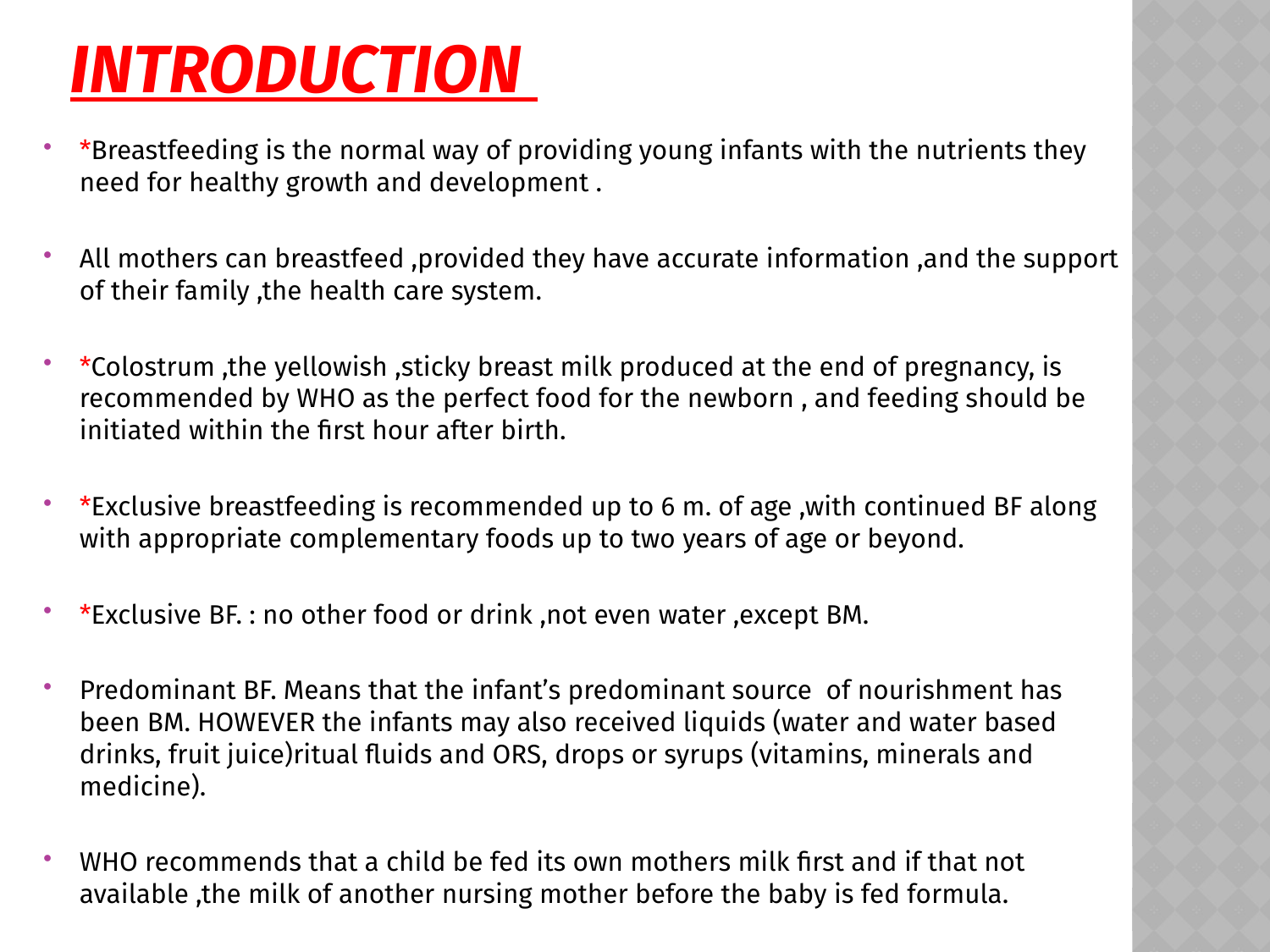

# Introduction
*Breastfeeding is the normal way of providing young infants with the nutrients they need for healthy growth and development .

All mothers can breastfeed ,provided they have accurate information ,and the support of their family ,the health care system.

*Colostrum ,the yellowish ,sticky breast milk produced at the end of pregnancy, is recommended by WHO as the perfect food for the newborn , and feeding should be initiated within the first hour after birth.

*Exclusive breastfeeding is recommended up to 6 m. of age ,with continued BF along with appropriate complementary foods up to two years of age or beyond.

*Exclusive BF. : no other food or drink ,not even water ,except BM.

Predominant BF. Means that the infant’s predominant source  of nourishment has been BM. HOWEVER the infants may also received liquids (water and water based drinks, fruit juice)ritual fluids and ORS, drops or syrups (vitamins, minerals and medicine).

WHO recommends that a child be fed its own mothers milk first and if that not available ,the milk of another nursing mother before the baby is fed formula.